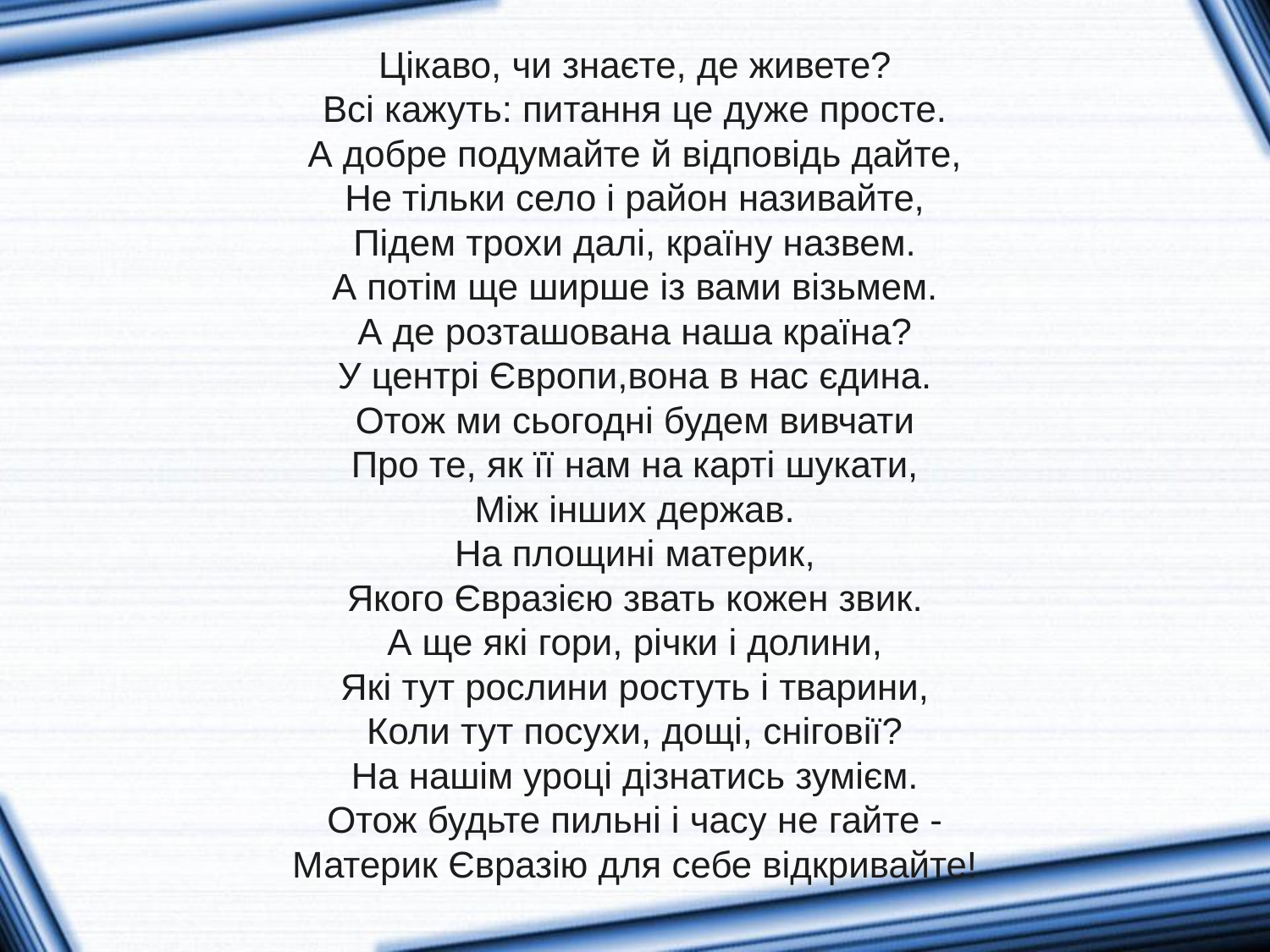

# Цікаво, чи знаєте, де живете? Всі кажуть: питання це дуже просте. А добре подумайте й відповідь дайте, Не тільки село і район називайте, Підем трохи далі, країну назвем. А потім ще ширше із вами візьмем. А де розташована наша країна? У центрі Європи,вона в нас єдина. Отож ми сьогодні будем вивчати Про те, як її нам на карті шукати, Між інших держав. На площині материк, Якого Євразією звать кожен звик. А ще які гори, річки і долини, Які тут рослини ростуть і тварини, Коли тут посухи, дощі, сніговії? На нашім уроці дізнатись зумієм. Отож будьте пильні і часу не гайте - Материк Євразію для себе відкривайте!